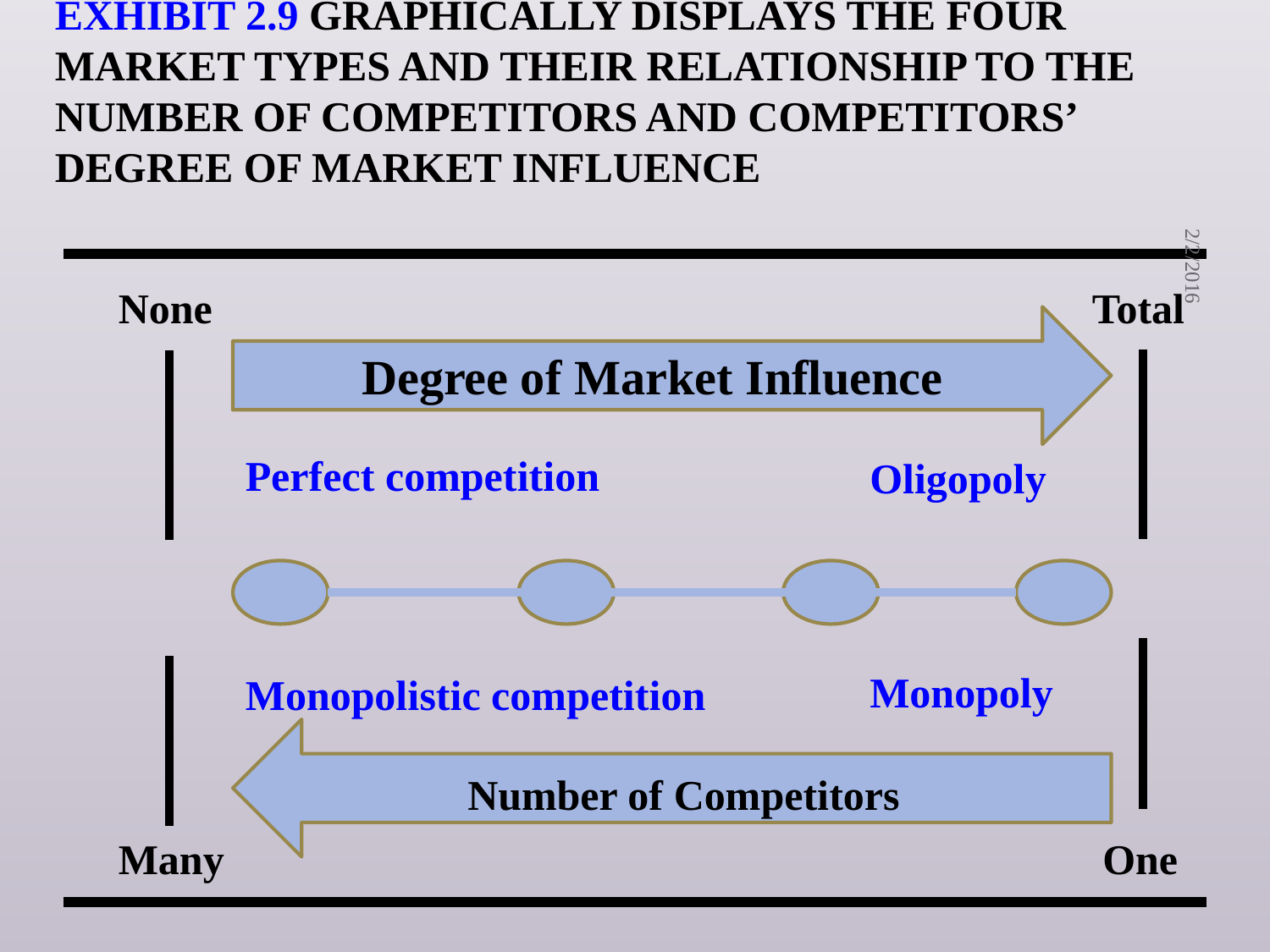

# Exhibit 2.9 graphically displays the four market types and their relationship to the number of competitors and competitors’ degree of market influence
2/2/2016
None
Total

Degree of Market Influence
Perfect competition
Oligopoly
Mohammed Alnaif Ph.D.

Monopoly
Monopolistic competition

Number of Competitors
Many
One